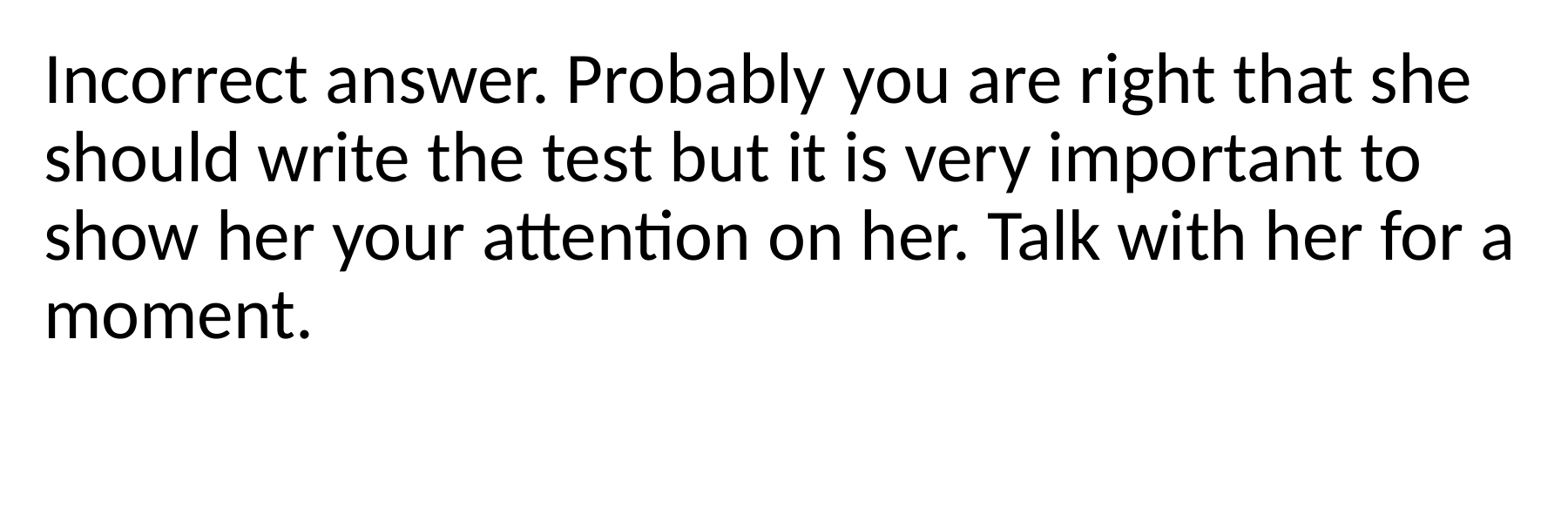

Incorrect answer. Probably you are right that she should write the test but it is very important to show her your attention on her. Talk with her for a moment.